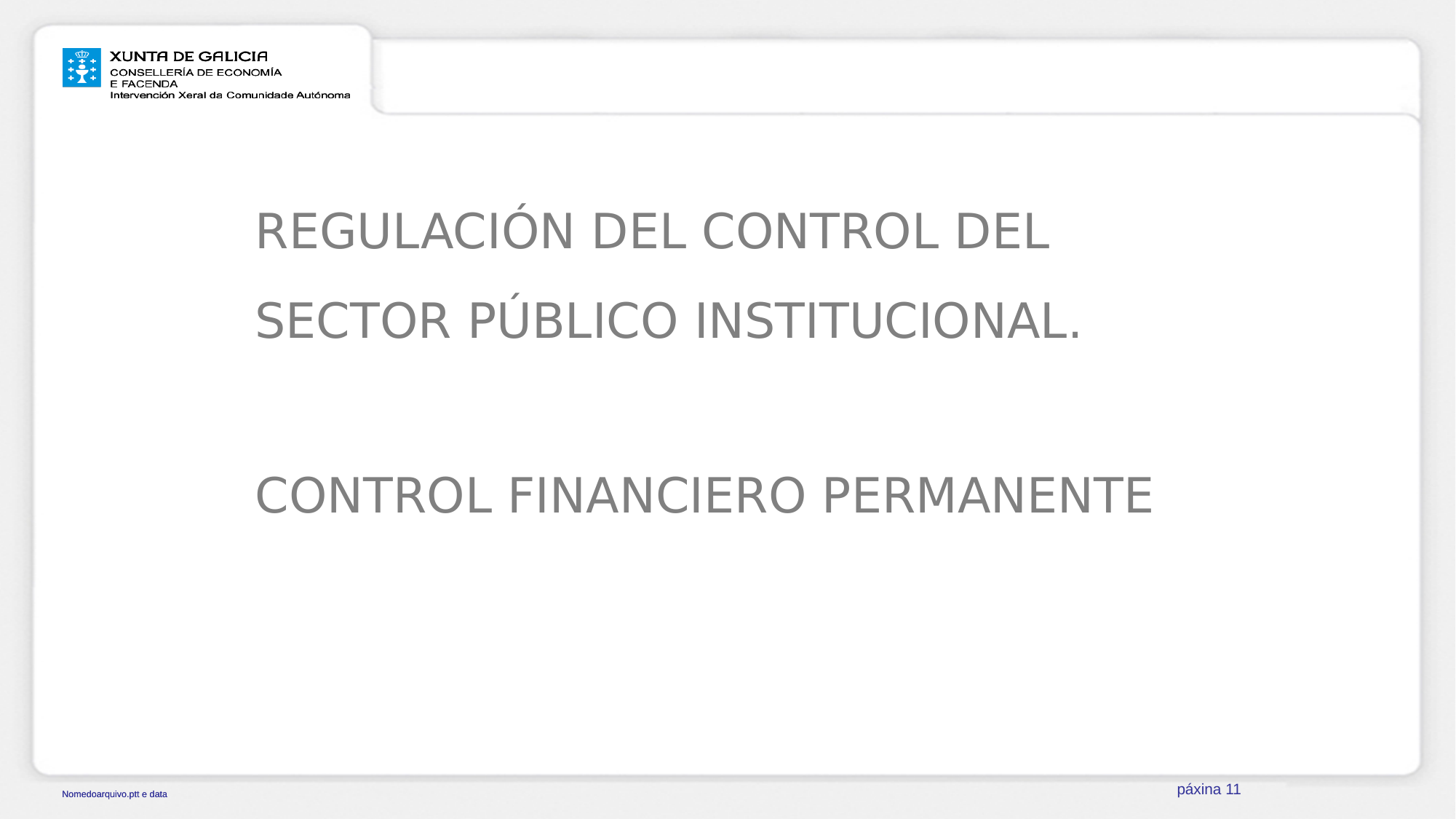

REGULACIÓN DEL CONTROL DEL SECTOR PÚBLICO INSTITUCIONAL.

	CONTROL FINANCIERO PERMANENTE

páxina 11